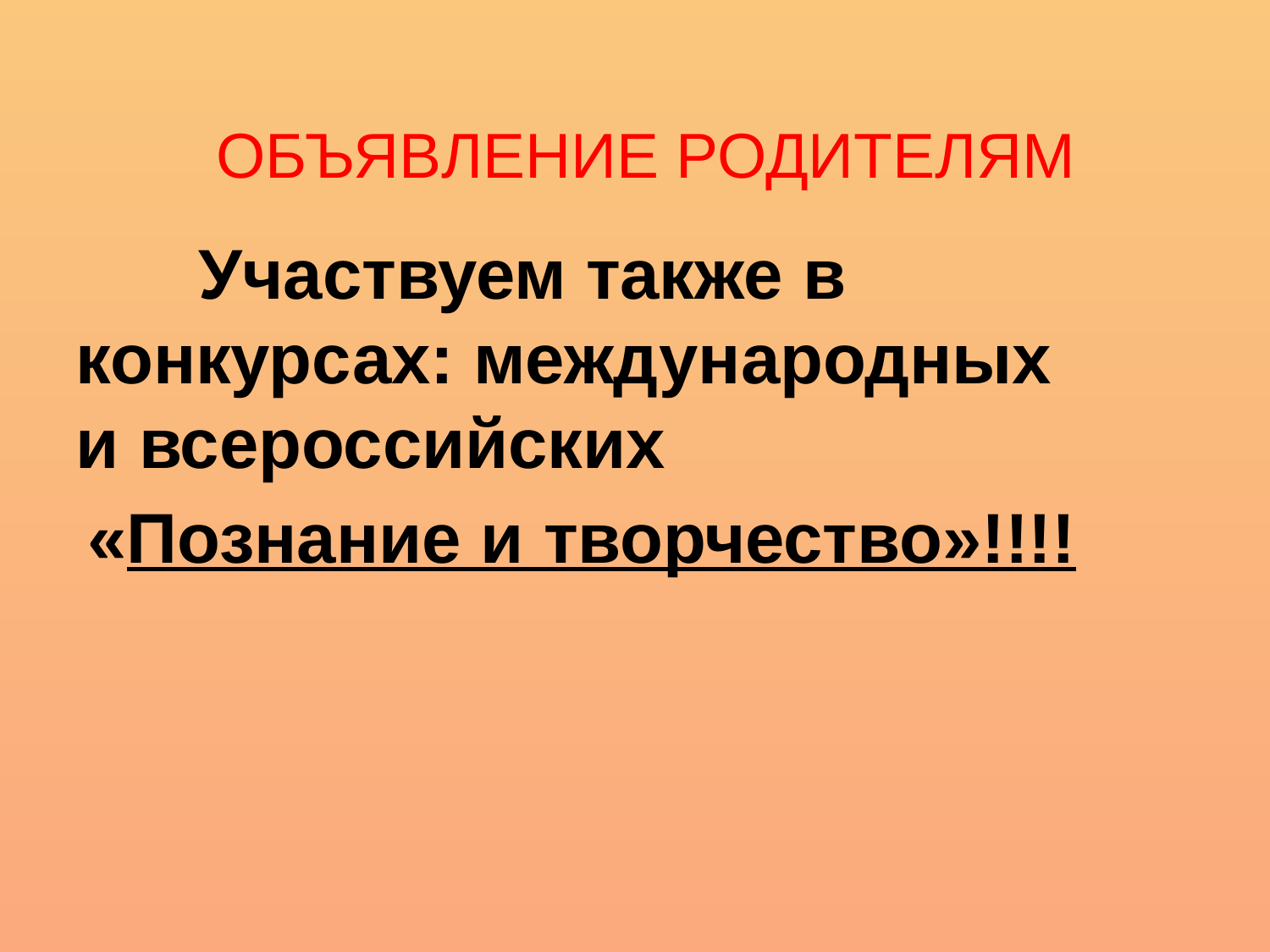

# Объявление родителям
       Участвуем также в конкурсах: международных и всероссийских
«Познание и творчество»!!!!